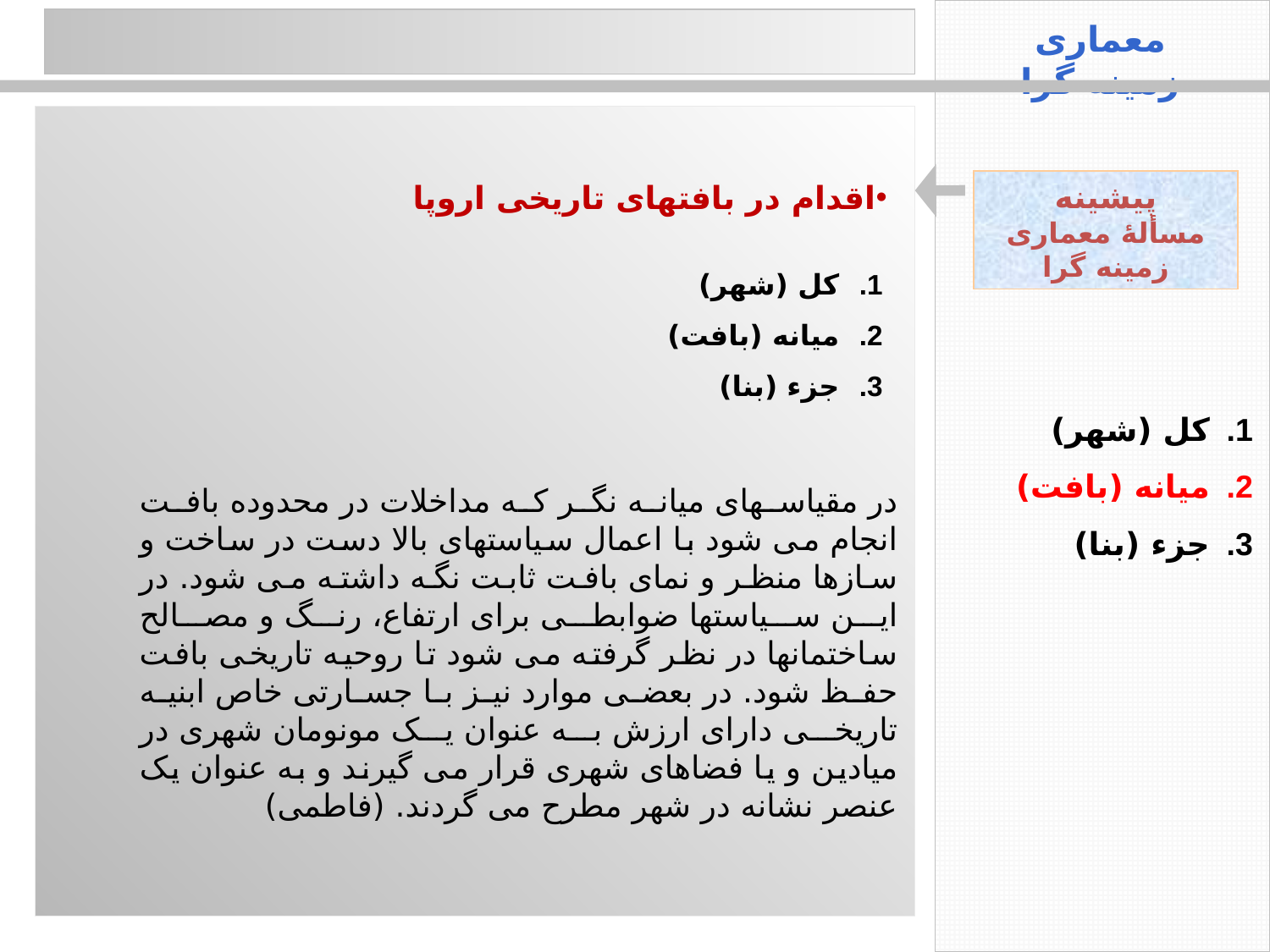

کل (شهر)
میانه (بافت)
جزء (بنا)

معماری زمینه گرا

پیشینه
مسألۀ معماری زمینه گرا
اقدام در بافتهای تاریخی اروپا

کل (شهر)
میانه (بافت)
جزء (بنا)

در مقیاسهای میانه نگر که مداخلات در محدوده بافت انجام می شود با اعمال سیاستهای بالا دست در ساخت و سازها منظر و نمای بافت ثابت نگه داشته می شود. در این سیاستها ضوابطی برای ارتفاع، رنگ و مصالح ساختمانها در نظر گرفته می شود تا روحیه تاریخی بافت حفظ شود. در بعضی موارد نیز با جسارتی خاص ابنیه تاریخی دارای ارزش به عنوان یک مونومان شهری در میادین و یا فضاهای شهری قرار می گیرند و به عنوان یک عنصر نشانه در شهر مطرح می گردند. (فاطمی)
7